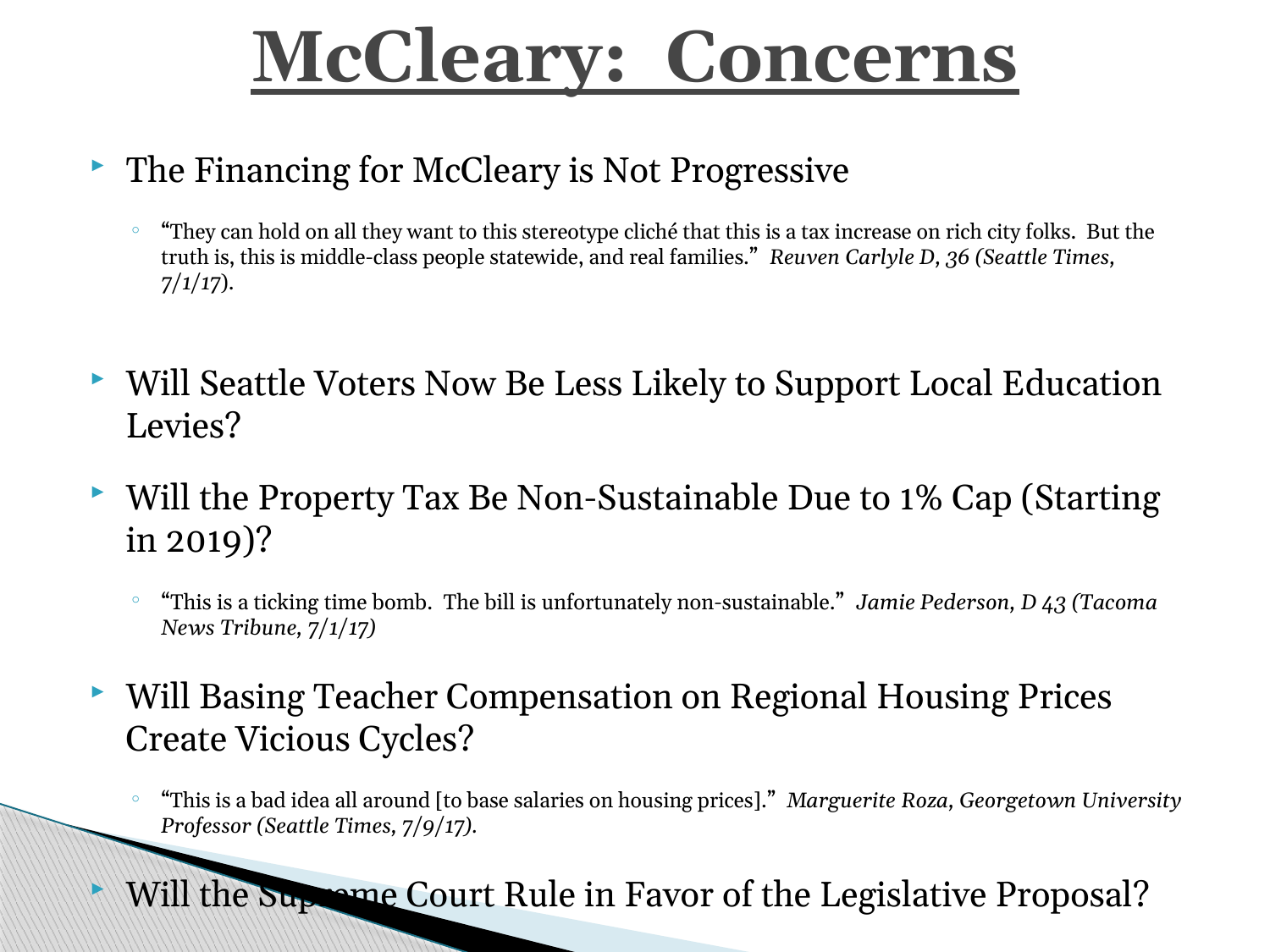

# McCleary:  Concerns

The Financing for McCleary is Not Progressive

“They can hold on all they want to this stereotype cliché that this is a tax increase on rich city folks.  But the truth is, this is middle-class people statewide, and real families.”  Reuven Carlyle D, 36 (Seattle Times, 7/1/17).

Will Seattle Voters Now Be Less Likely to Support Local Education Levies?

Will the Property Tax Be Non-Sustainable Due to 1% Cap (Starting in 2019)?

“This is a ticking time bomb.  The bill is unfortunately non-sustainable.”  Jamie Pederson, D 43 (Tacoma News Tribune, 7/1/17)

Will Basing Teacher Compensation on Regional Housing Prices Create Vicious Cycles?

“This is a bad idea all around [to base salaries on housing prices].”  Marguerite Roza, Georgetown University Professor (Seattle Times, 7/9/17).

Will the Supreme Court Rule in Favor of the Legislative Proposal?